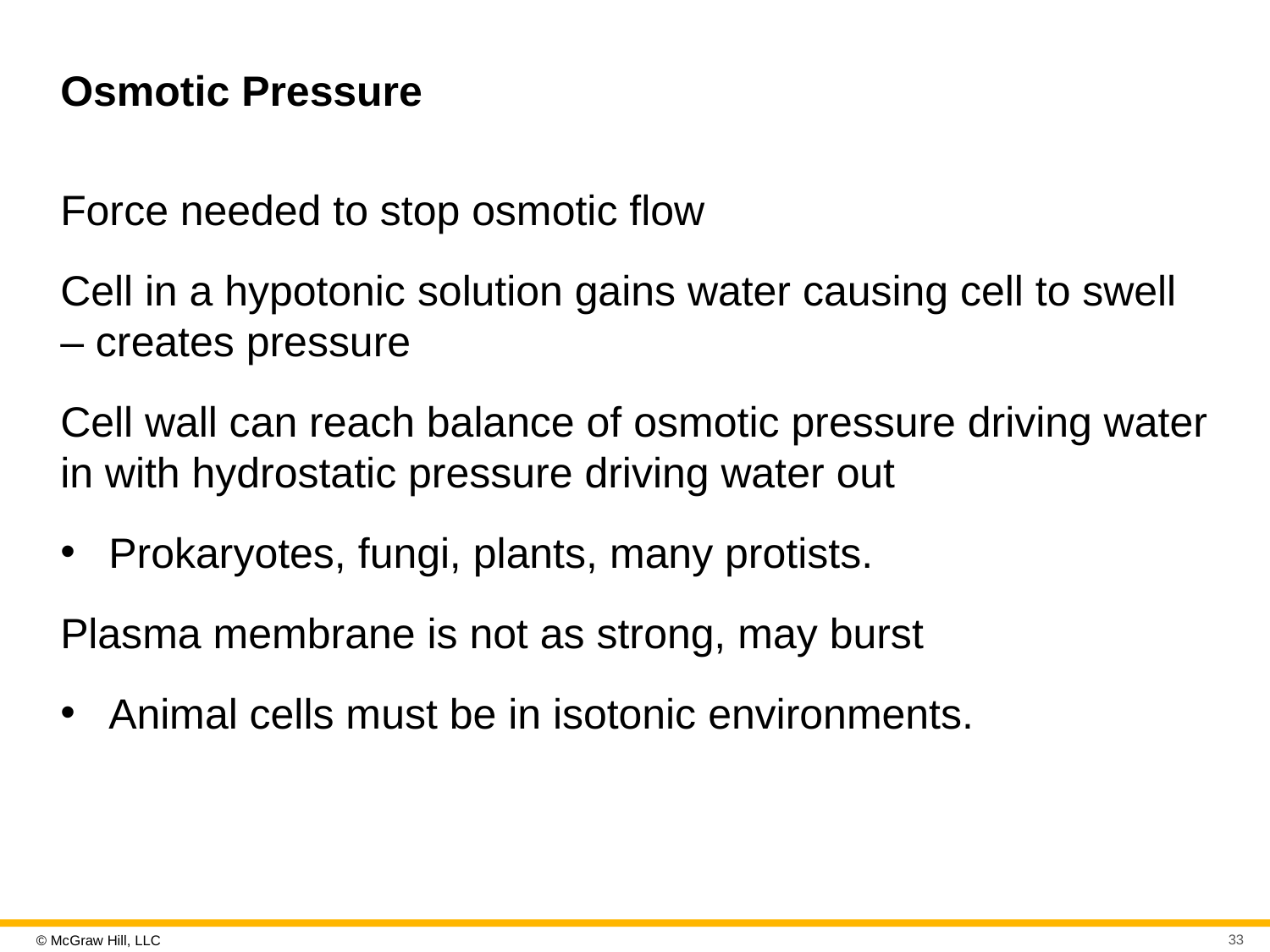

# Osmotic Pressure
Force needed to stop osmotic flow
Cell in a hypotonic solution gains water causing cell to swell – creates pressure
Cell wall can reach balance of osmotic pressure driving water in with hydrostatic pressure driving water out
Prokaryotes, fungi, plants, many protists.
Plasma membrane is not as strong, may burst
Animal cells must be in isotonic environments.
33